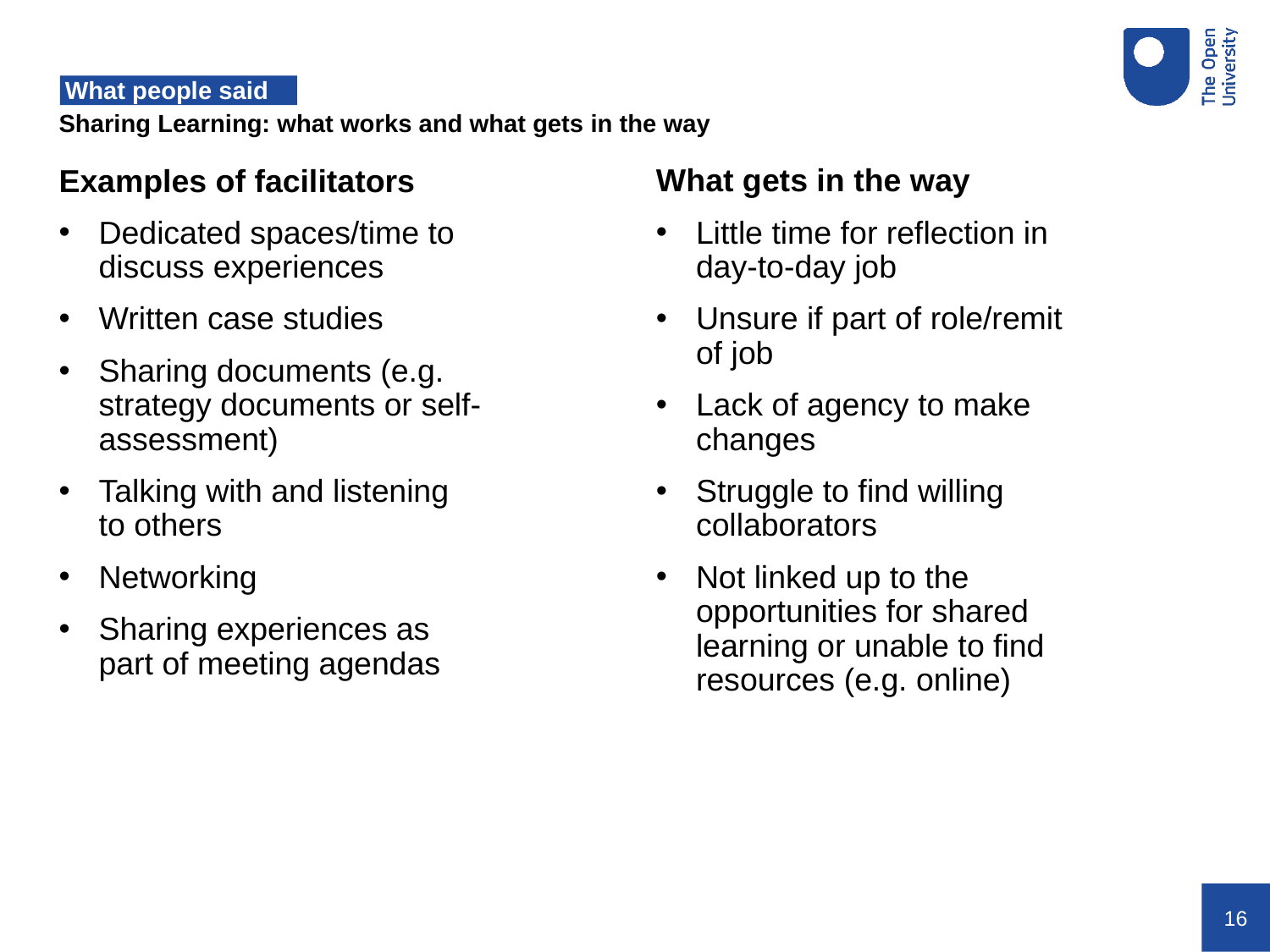

# What people said
Sharing Learning: what works and what gets in the way
Examples of facilitators
Dedicated spaces/time to discuss experiences
Written case studies
Sharing documents (e.g. strategy documents or self-assessment)
Talking with and listening to others
Networking
Sharing experiences as part of meeting agendas

What gets in the way
Little time for reflection in day-to-day job
Unsure if part of role/remit of job
Lack of agency to make changes
Struggle to find willing collaborators
Not linked up to the opportunities for shared learning or unable to find resources (e.g. online)